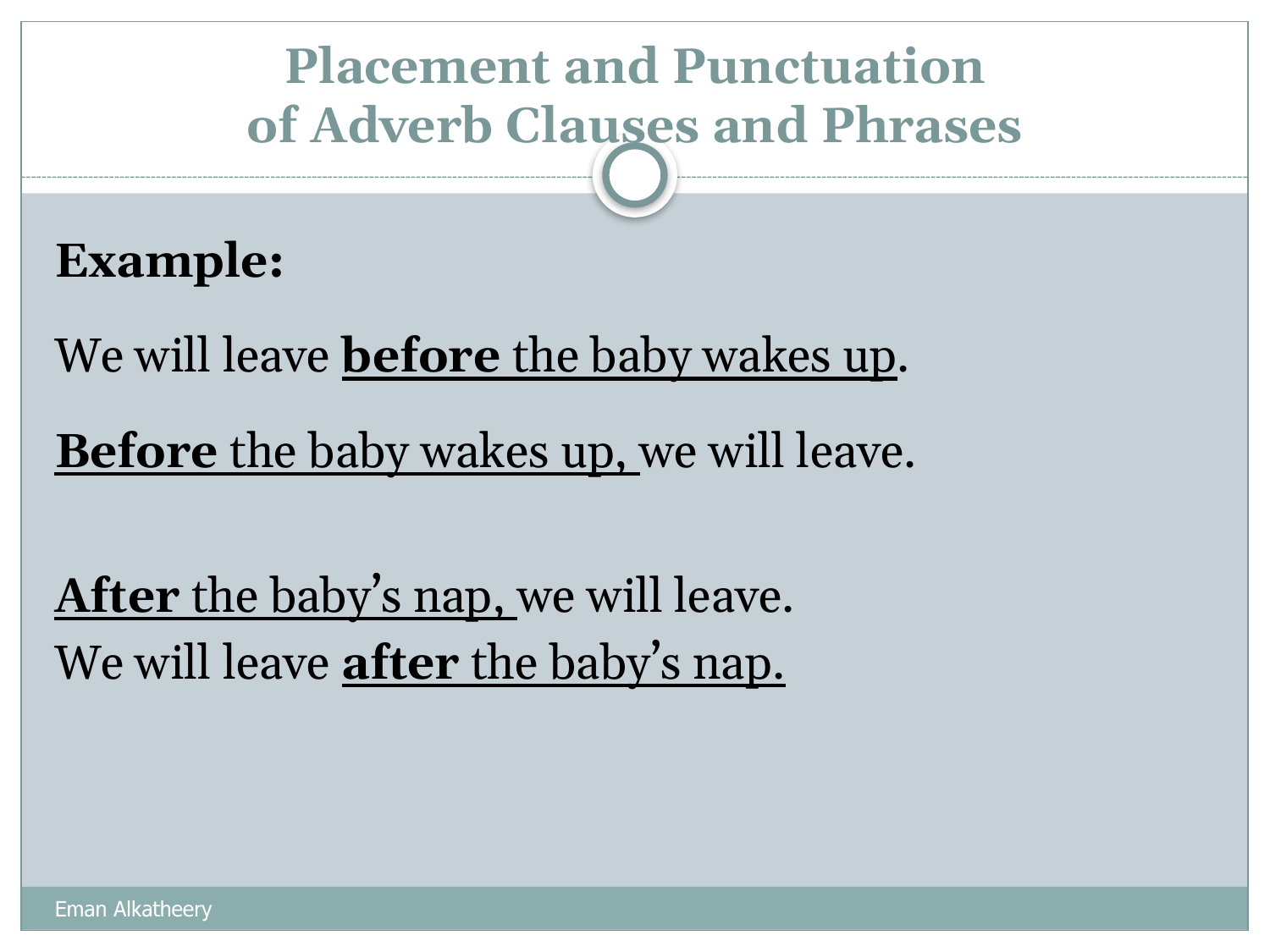

# Placement and Punctuation of Adverb Clauses and Phrases
Example:
We will leave before the baby wakes up.
Before the baby wakes up, we will leave.

After the baby’s nap, we will leave.
We will leave after the baby’s nap.

Eman Alkatheery